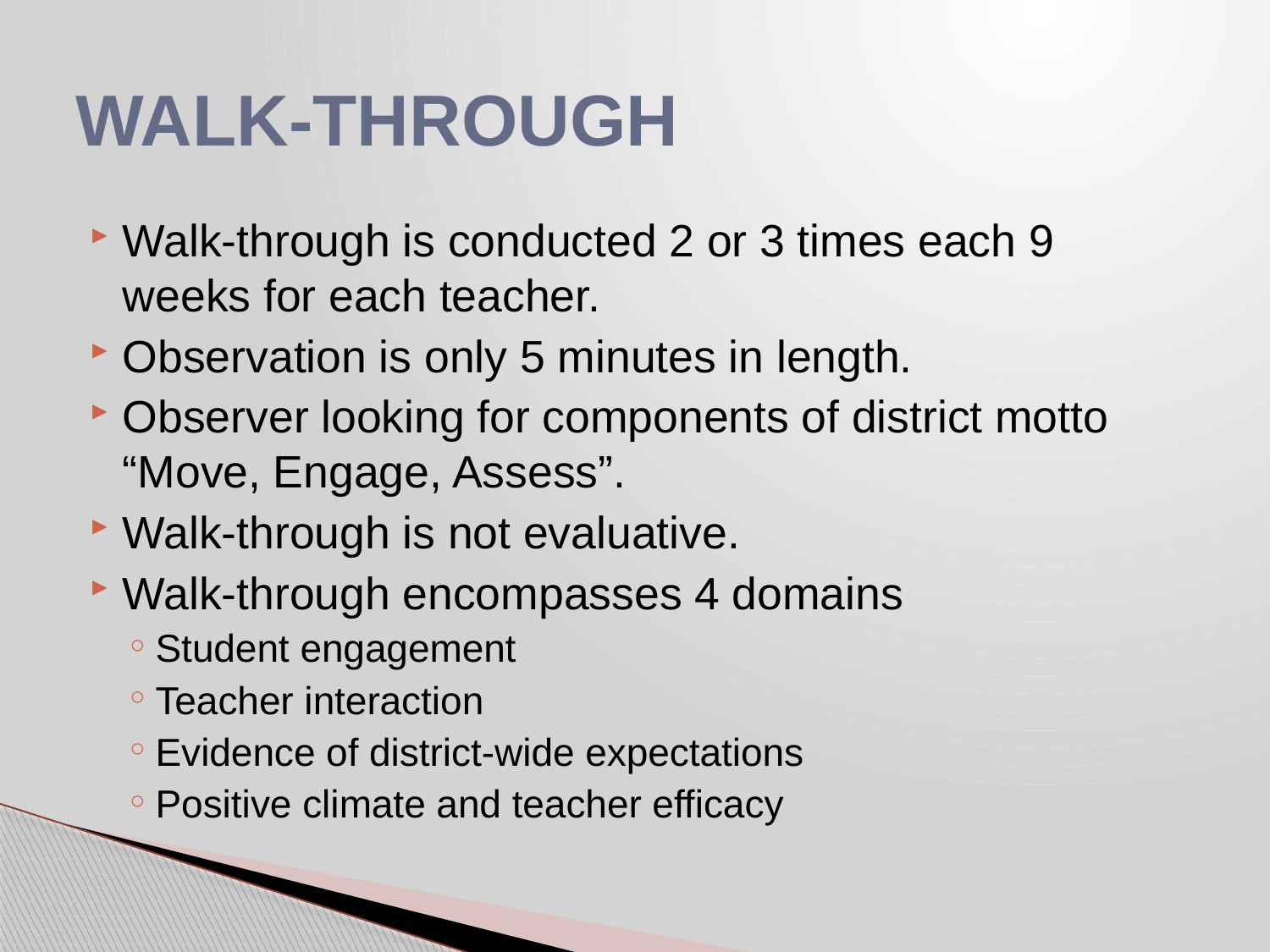

# WALK-THROUGH
Walk-through is conducted 2 or 3 times each 9 weeks for each teacher.
Observation is only 5 minutes in length.
Observer looking for components of district motto “Move, Engage, Assess”.
Walk-through is not evaluative.
Walk-through encompasses 4 domains
Student engagement
Teacher interaction
Evidence of district-wide expectations
Positive climate and teacher efficacy